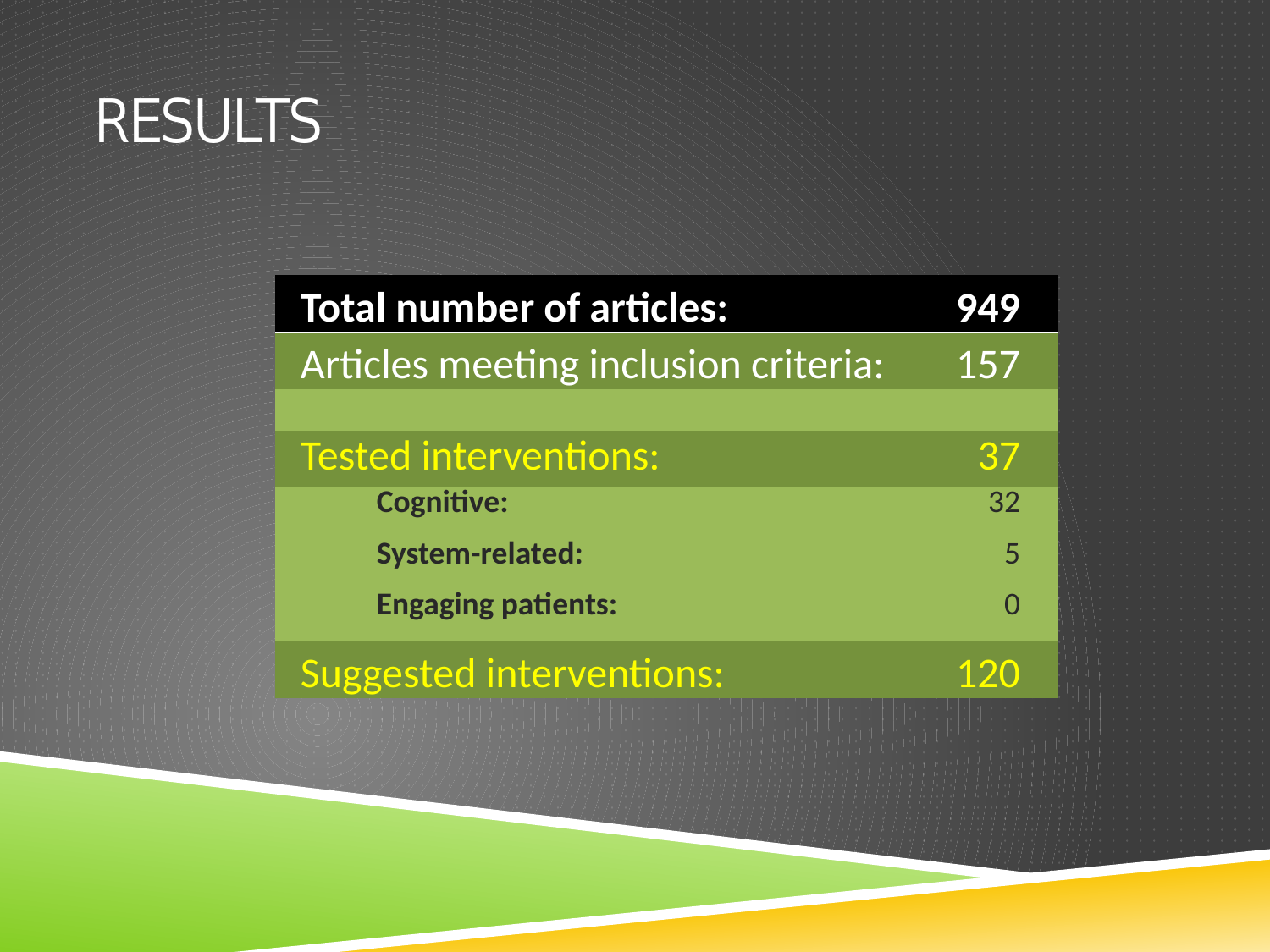

# RESULTS
| Total number of articles: | 949 |
| --- | --- |
| Articles meeting inclusion criteria: | 157 |
|  |  |
| Tested interventions: | 37 |
| Cognitive: | 32 |
| System-related: | 5 |
| Engaging patients: | 0 |
| Suggested interventions: | 120 |